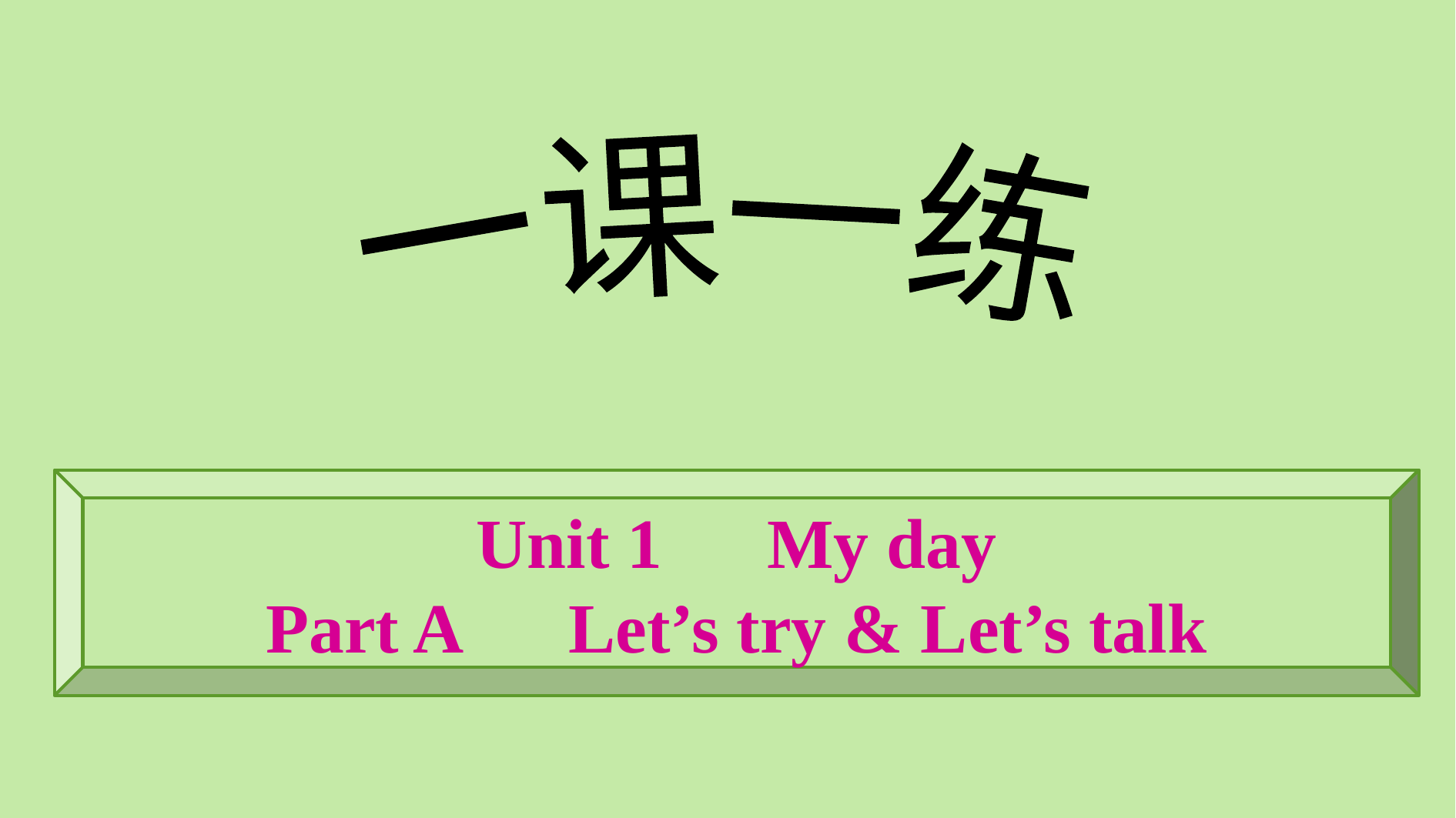

Unit 1　My day
Part A　Let’s try & Let’s talk